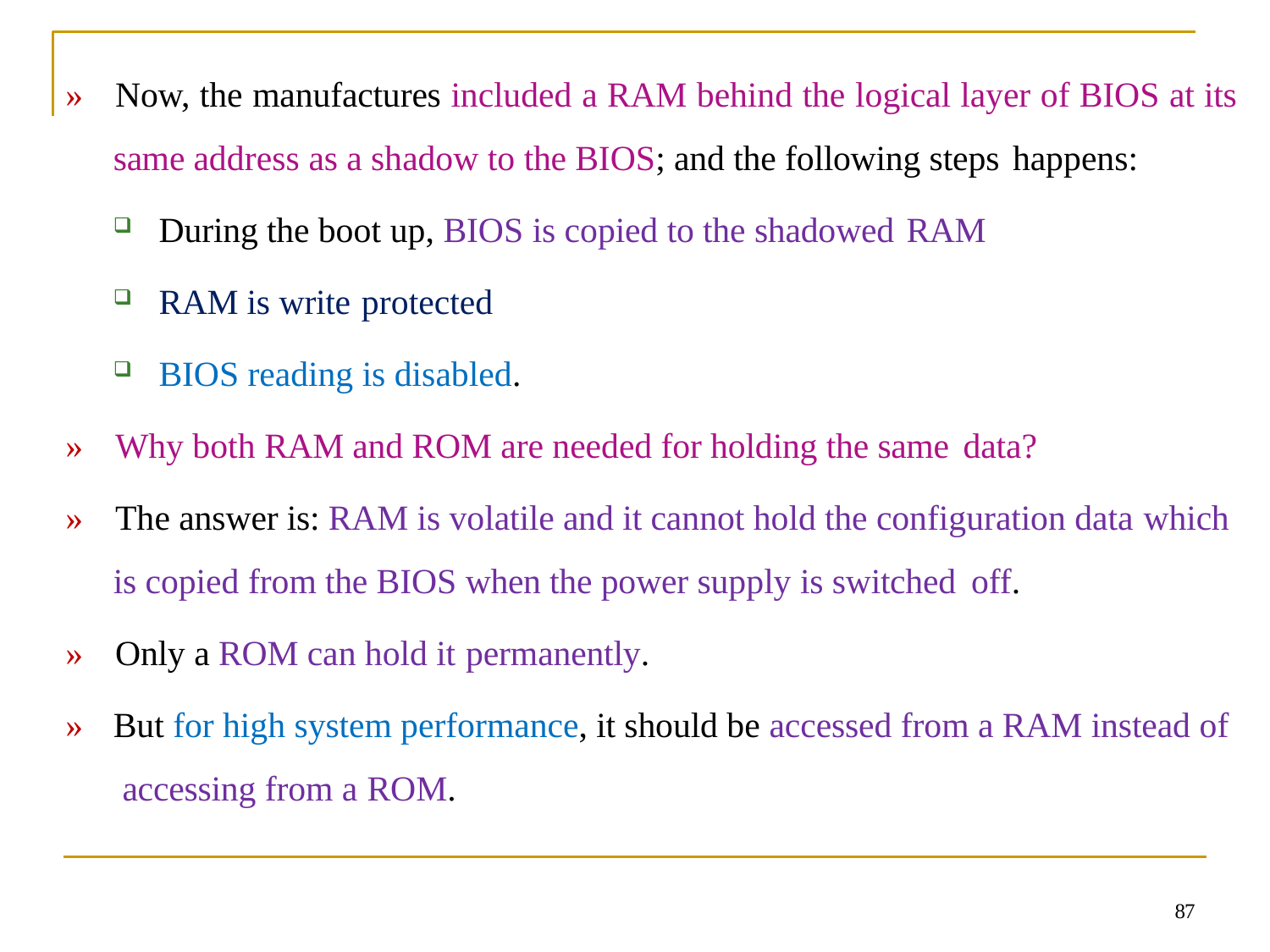

»	Now, the manufactures included a RAM behind the logical layer of BIOS at its
same address as a shadow to the BIOS; and the following steps happens:
During the boot up, BIOS is copied to the shadowed RAM
RAM is write protected
BIOS reading is disabled.
»	Why both RAM and ROM are needed for holding the same data?
»	The answer is: RAM is volatile and it cannot hold the configuration data which
is copied from the BIOS when the power supply is switched off.
»	Only a ROM can hold it permanently.
»	But for high system performance, it should be accessed from a RAM instead of  accessing from a ROM.
87